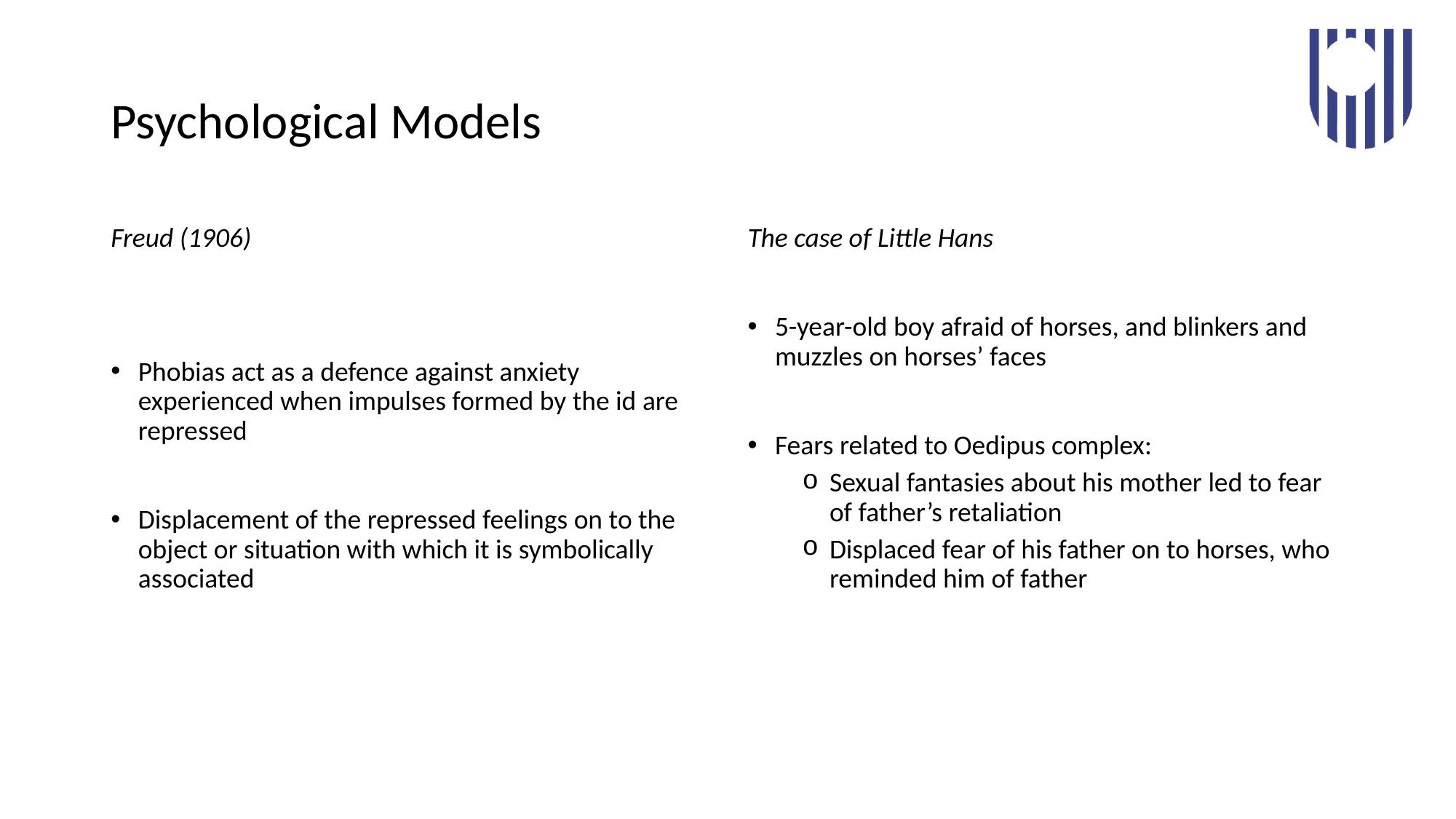

# Psychological Models
Freud (1906)

Phobias act as a defence against anxiety experienced when impulses formed by the id are repressed

Displacement of the repressed feelings on to the object or situation with which it is symbolically associated
The case of Little Hans

5-year-old boy afraid of horses, and blinkers and muzzles on horses’ faces

Fears related to Oedipus complex:
Sexual fantasies about his mother led to fear of father’s retaliation
Displaced fear of his father on to horses, who reminded him of father